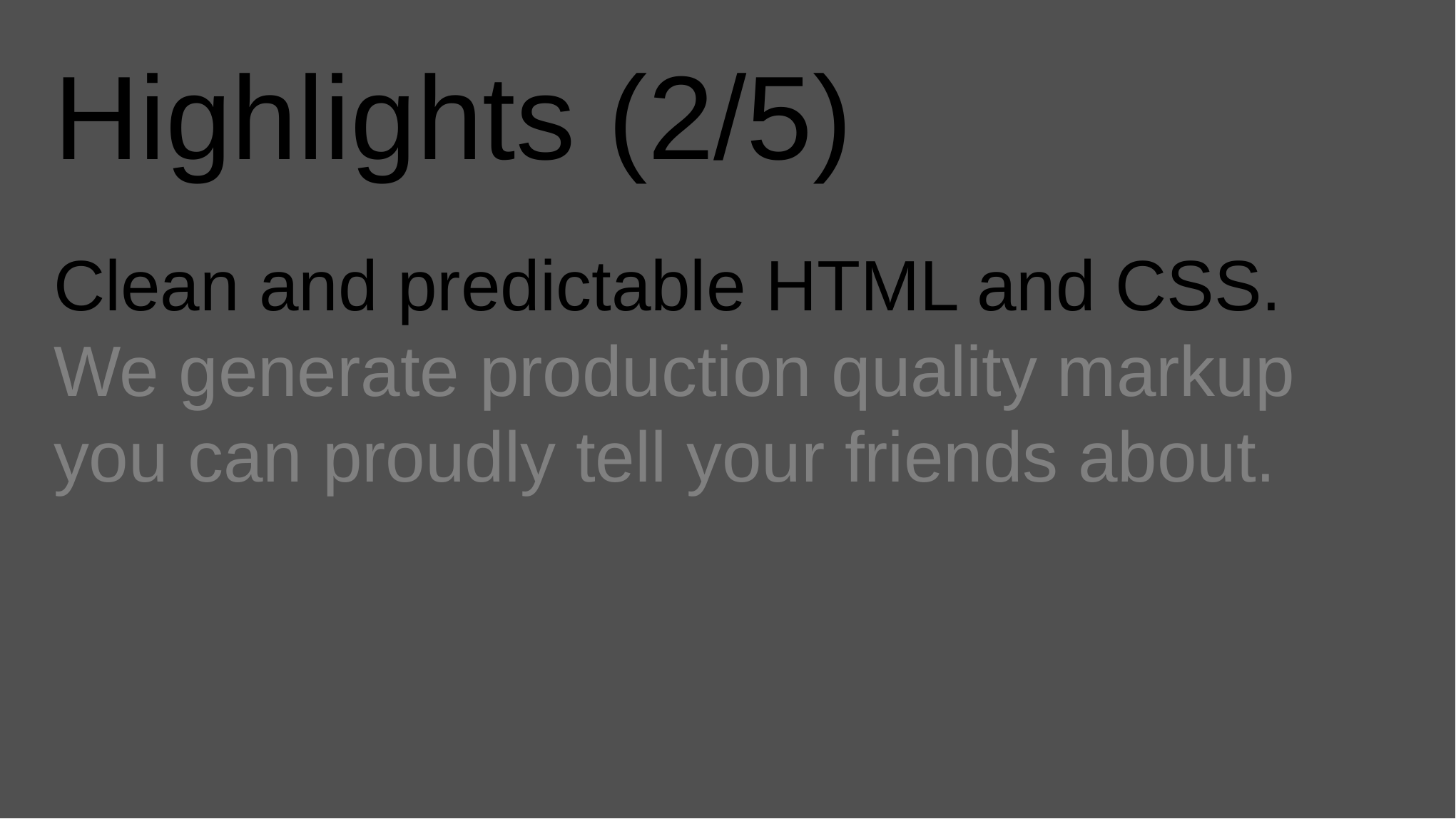

# Highlights (2/5)
Clean and predictable HTML and CSS.
We generate production quality markup
you can proudly tell your friends about.